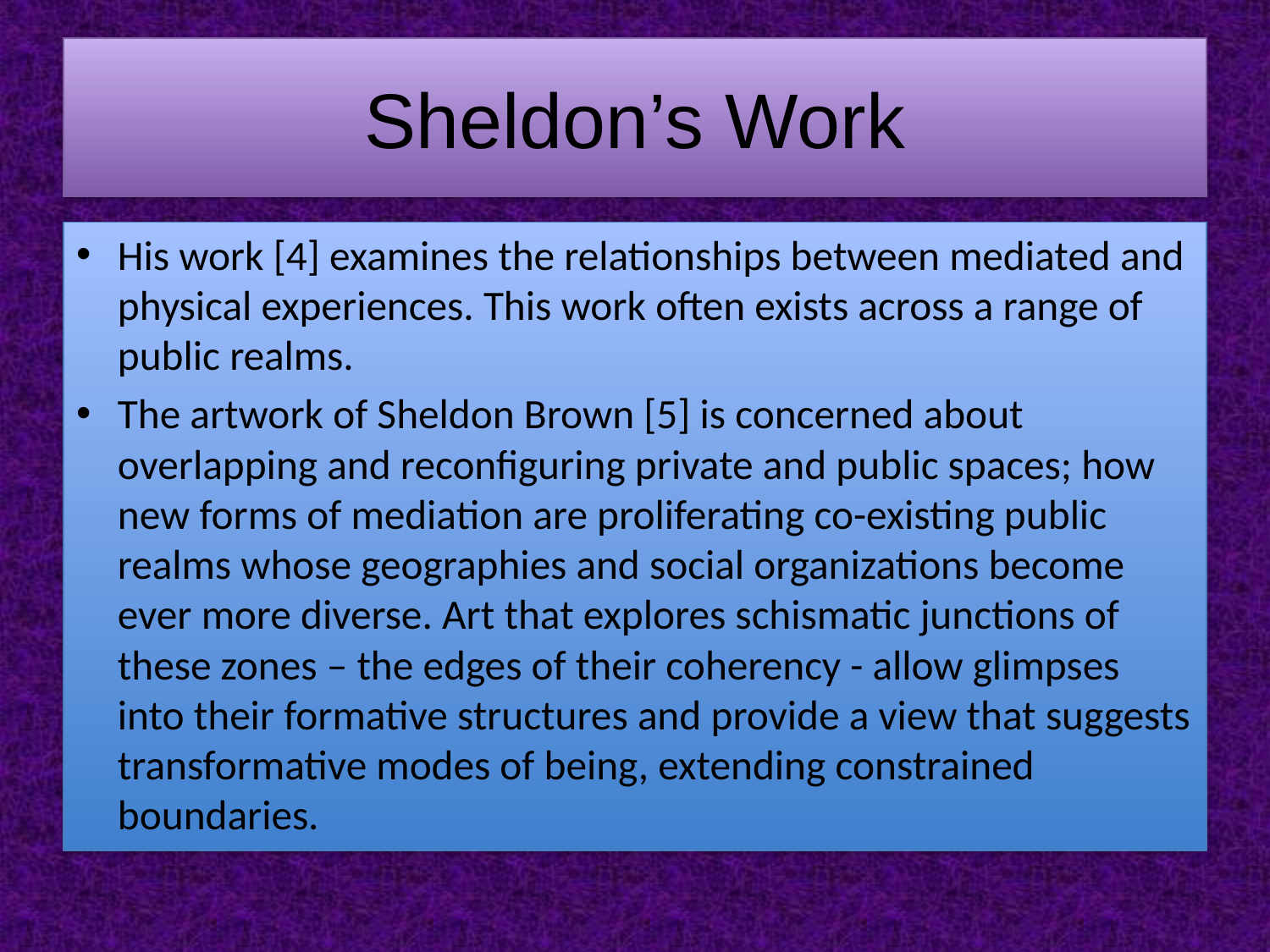

# Sheldon’s Work
His work [4] examines the relationships between mediated and physical experiences. This work often exists across a range of public realms.
The artwork of Sheldon Brown [5] is concerned about overlapping and reconfiguring private and public spaces; how new forms of mediation are proliferating co-existing public realms whose geographies and social organizations become ever more diverse. Art that explores schismatic junctions of these zones – the edges of their coherency - allow glimpses into their formative structures and provide a view that suggests transformative modes of being, extending constrained boundaries.